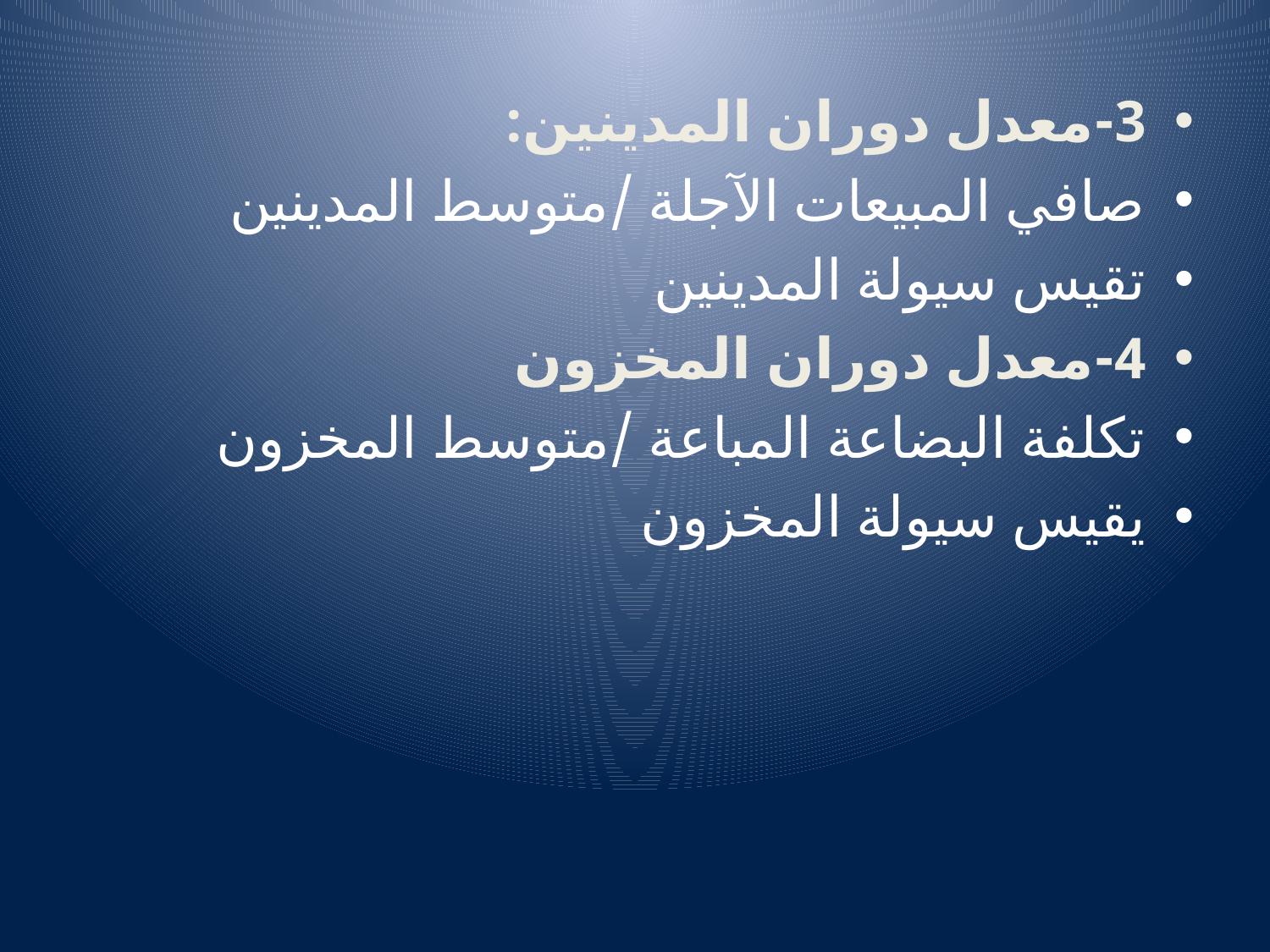

#
3-معدل دوران المدينين:
صافي المبيعات الآجلة /متوسط المدينين
تقيس سيولة المدينين
4-معدل دوران المخزون
تكلفة البضاعة المباعة /متوسط المخزون
يقيس سيولة المخزون